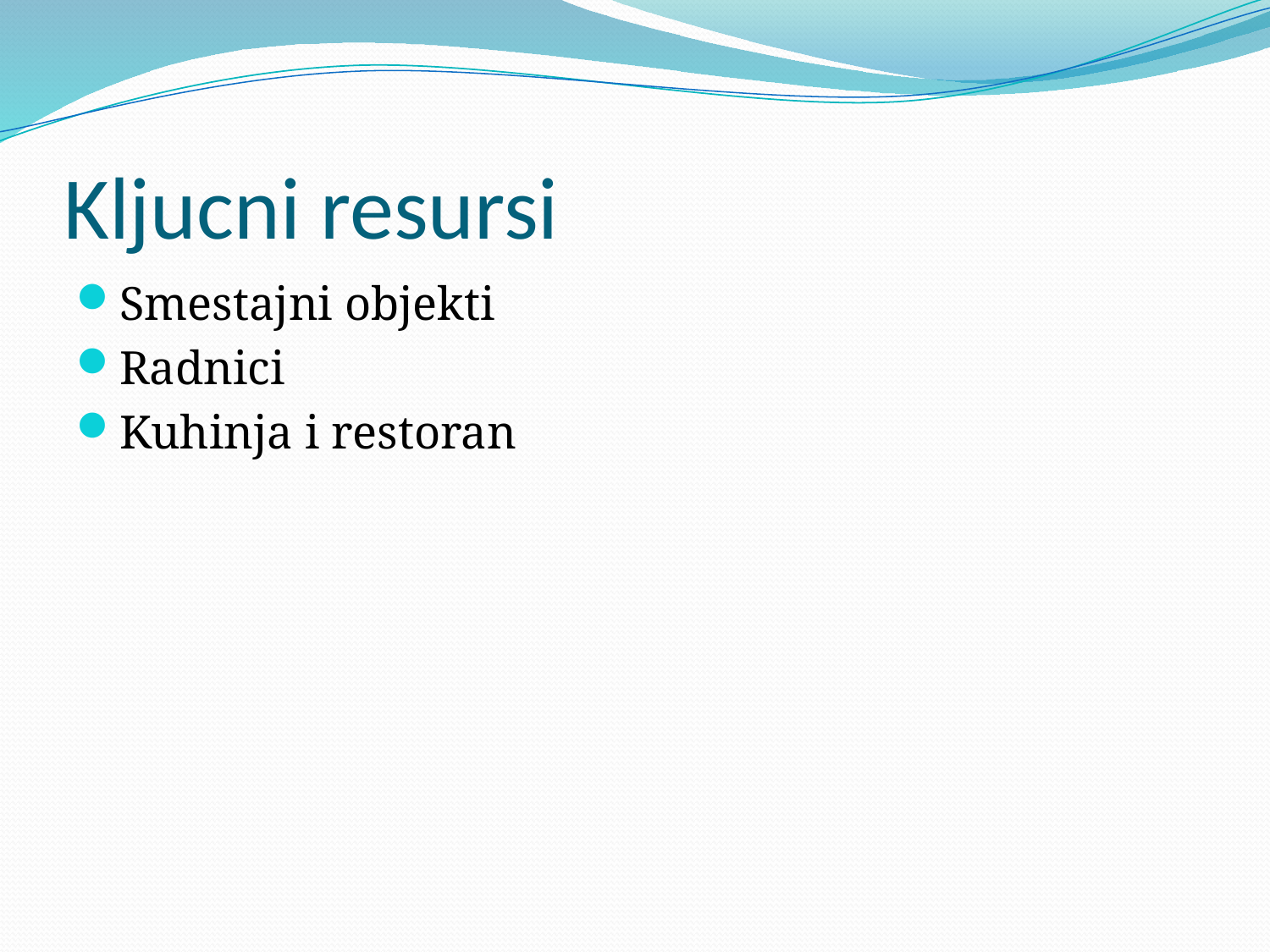

# Kljucni resursi
Smestajni objekti
Radnici
Kuhinja i restoran